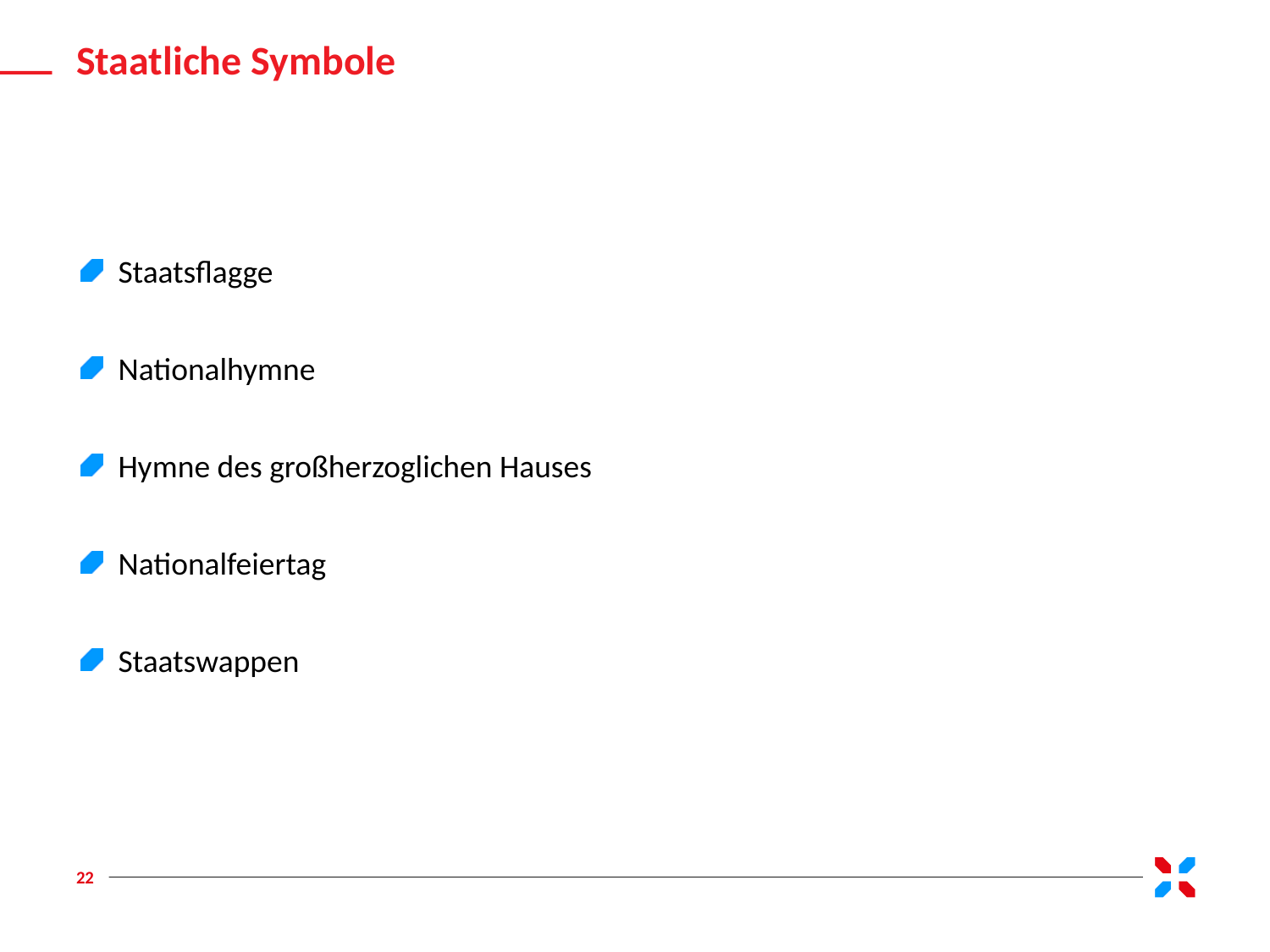

Staatliche Symbole
Staatsflagge

Nationalhymne

Hymne des großherzoglichen Hauses

Nationalfeiertag

Staatswappen